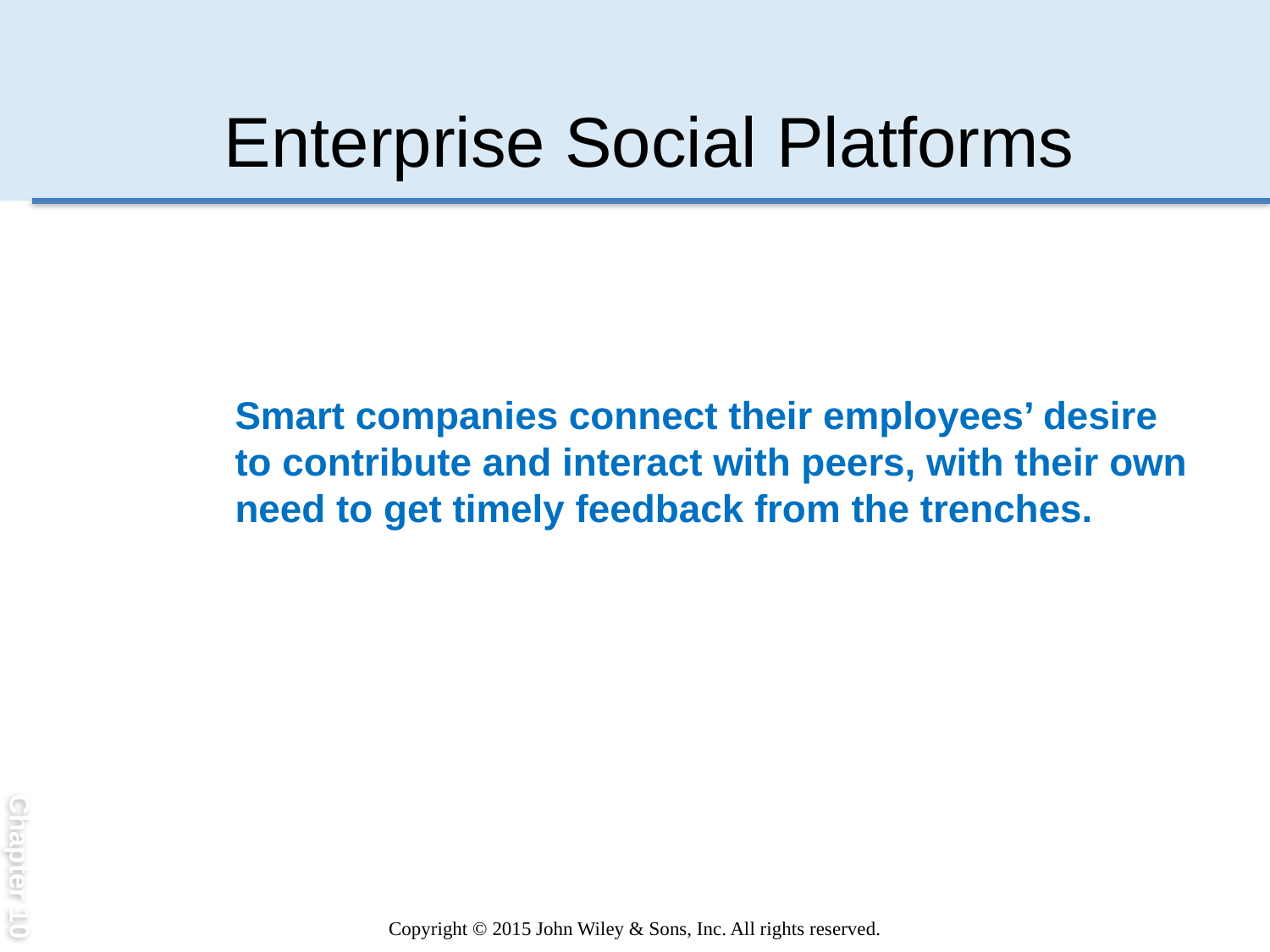

Chapter 10
Enterprise Social Platforms

Smart companies connect their employees’ desire to contribute and interact with peers, with their own need to get timely feedback from the trenches.